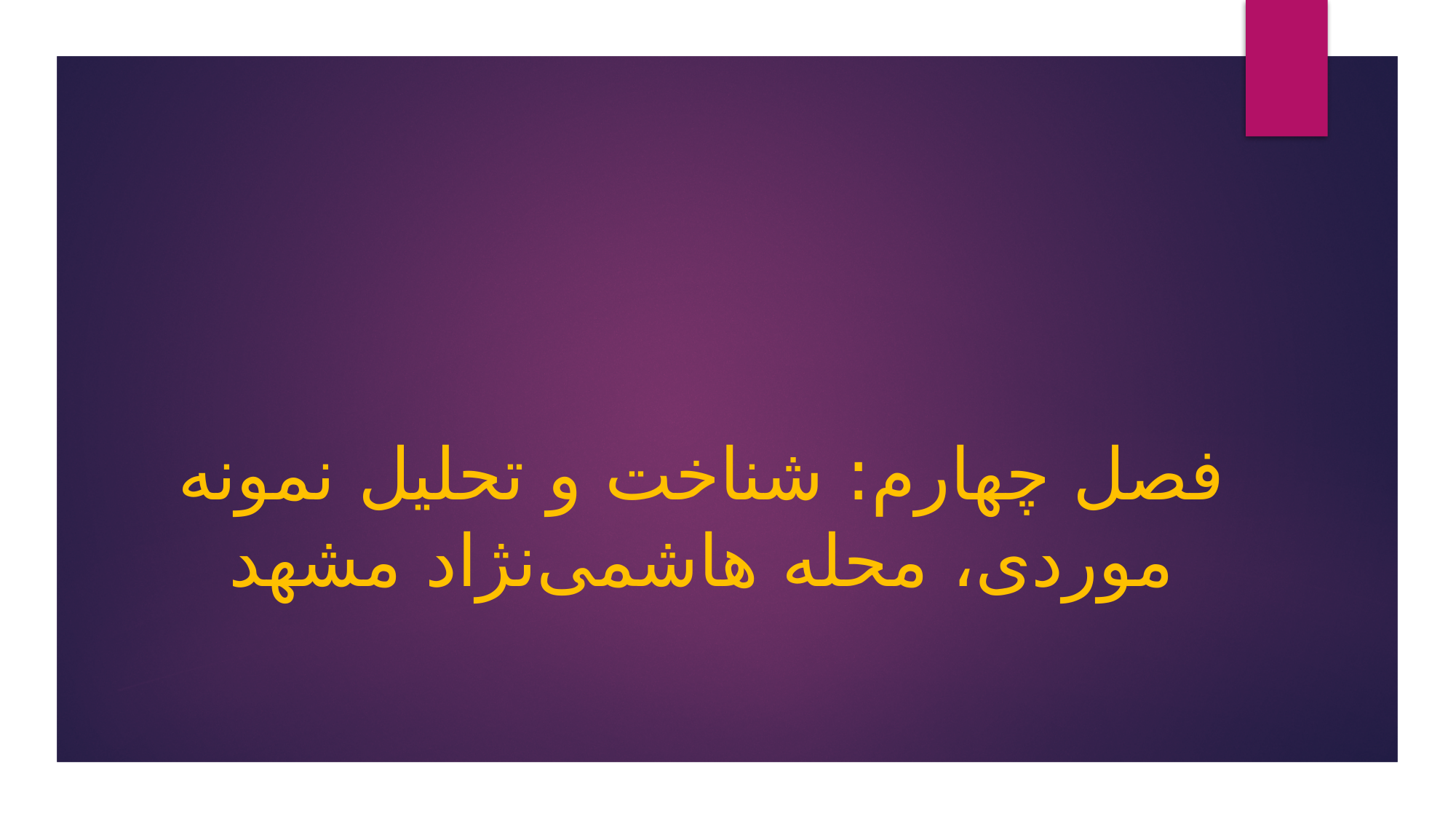

# فصل چهارم: شناخت و تحلیل نمونه موردی، محله هاشمی‌نژاد مشهد